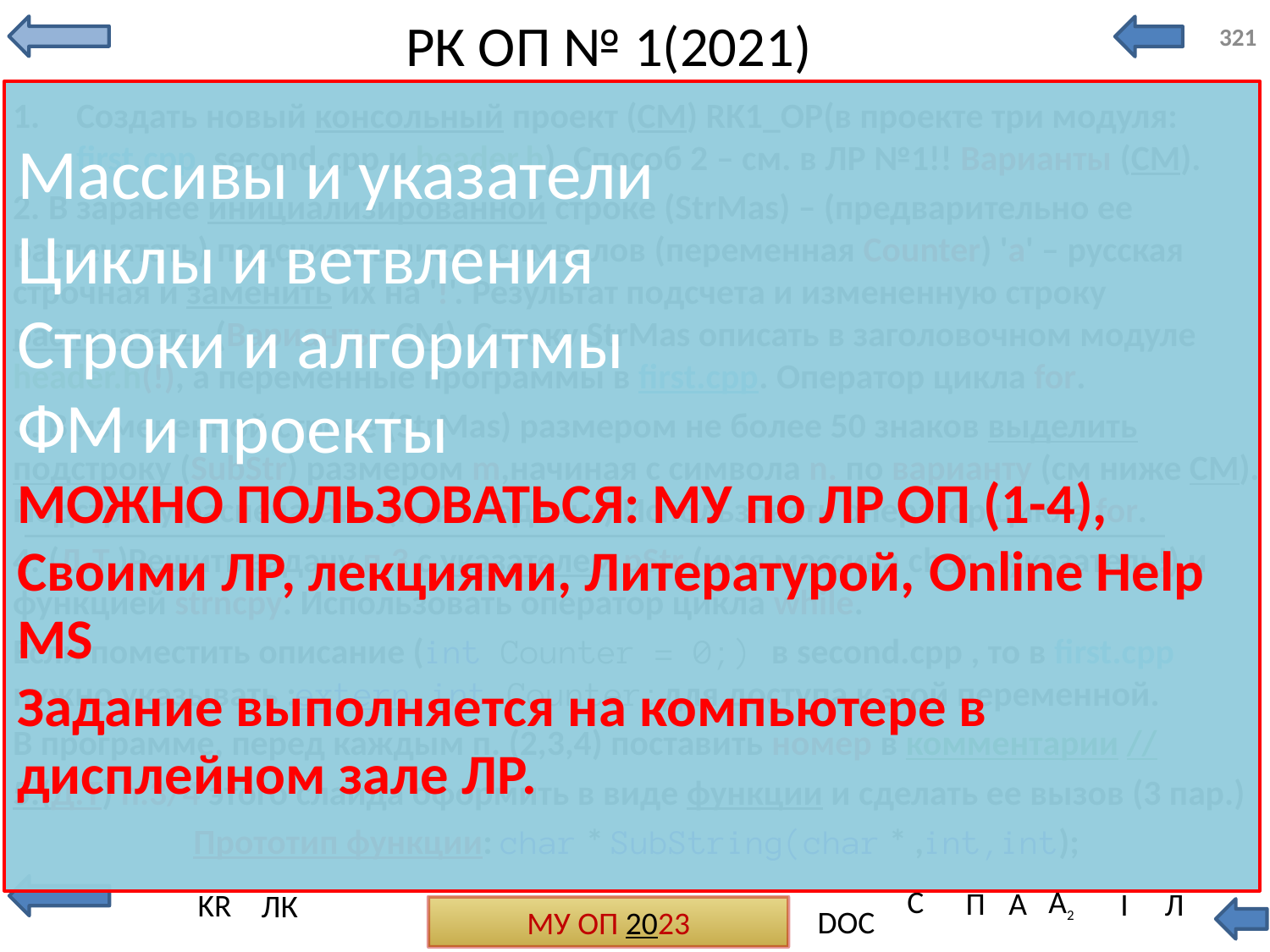

# РК ОП № 1(2021)
321
Массивы и указатели
Циклы и ветвления
Строки и алгоритмы
ФМ и проекты
МОЖНО ПОЛЬЗОВАТЬСЯ: МУ по ЛР ОП (1-4), Своими ЛР, лекциями, Литературой, Online Help MS
Задание выполняется на компьютере в дисплейном зале ЛР.

Создать новый консольный проект (СМ) RK1_OP(в проекте три модуля: first.cpp, second.cpp и header.h). Способ 2 – см. в ЛР №1!! Варианты (СМ).
2. В заранее инициализированной строке (StrMas) – (предварительно ее распечатать) подсчитать число символов (переменная Counter) 'а' – русская строчная и заменить их на '!'. Результат подсчета и измененную строку распечатать. (Варианты: СМ). Cтроку StrMas описать в заголовочном модуле header.h(!), а переменные программы в first.cpp. Оператор цикла for.
3. В измененной строке (StrMas) размером не более 50 знаков выделить подстроку (SubStr) размером m,начиная с символа n. по варианту (см ниже СМ). Подстроку распечатать. (n,m - заданы ) Использовать оператор цикла for.
4. (Д.Т.)Решить задачу п.3 с указателем pStr (имя массива char  - указатель!) и функцией strncpy. Использовать оператор цикла while.
Если поместить описание (int Counter = 0;) в second.cpp , то в first.cpp нужно указывать :extern int Counter;для доступа к этой переменной.
В программе, перед каждым п. (2,3,4) поставить номер в комментарии //
5.(Д.Т) п.3/4 этого слайда оформить в виде функции и сделать ее вызов (3 пар.)
Прототип функции: char * SubString(char * ,int,int);